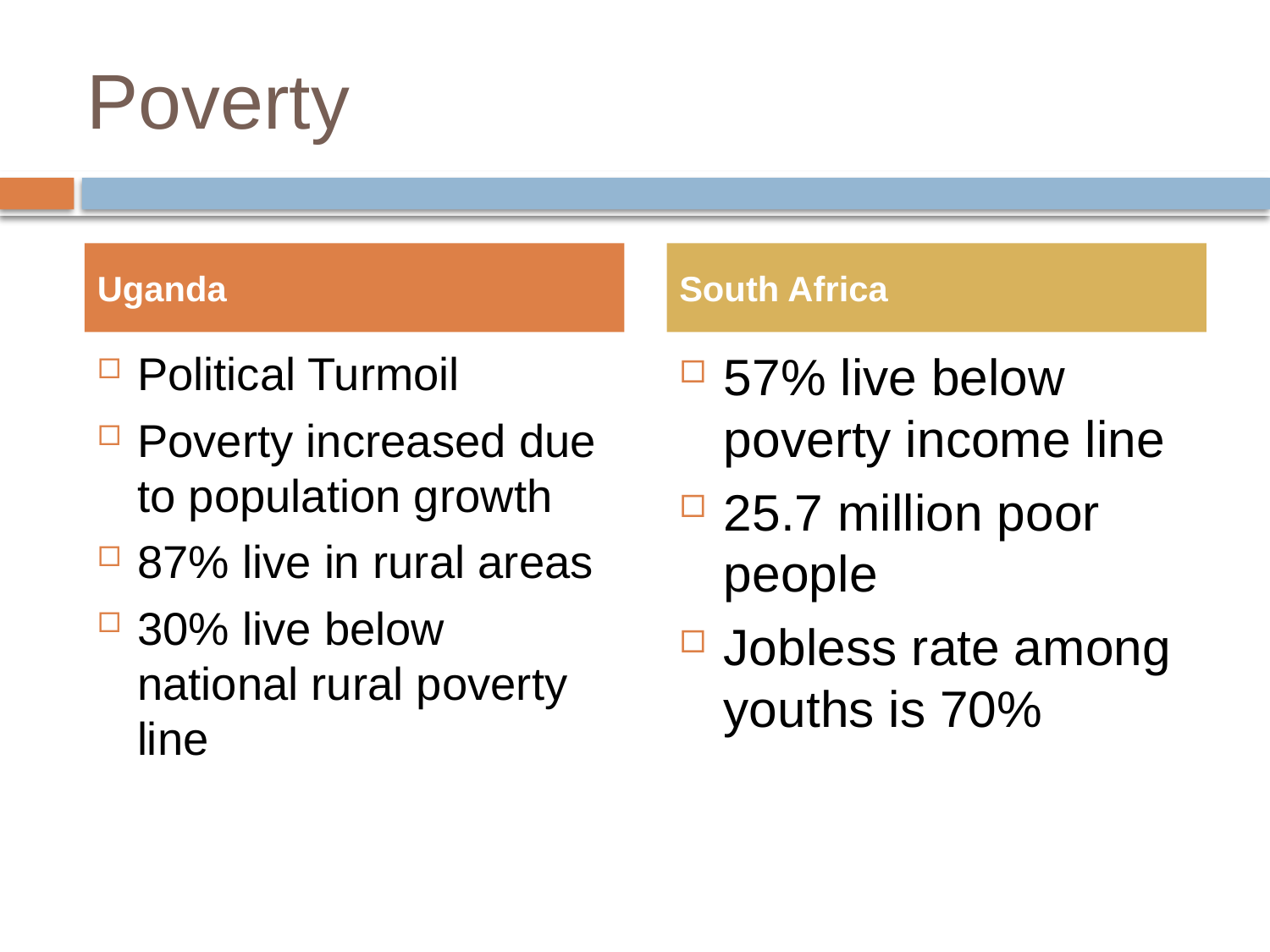

# Poverty
Uganda
South Africa
Political Turmoil
Poverty increased due to population growth
87% live in rural areas
30% live below national rural poverty line

57% live below poverty income line
25.7 million poor people
Jobless rate among youths is 70%